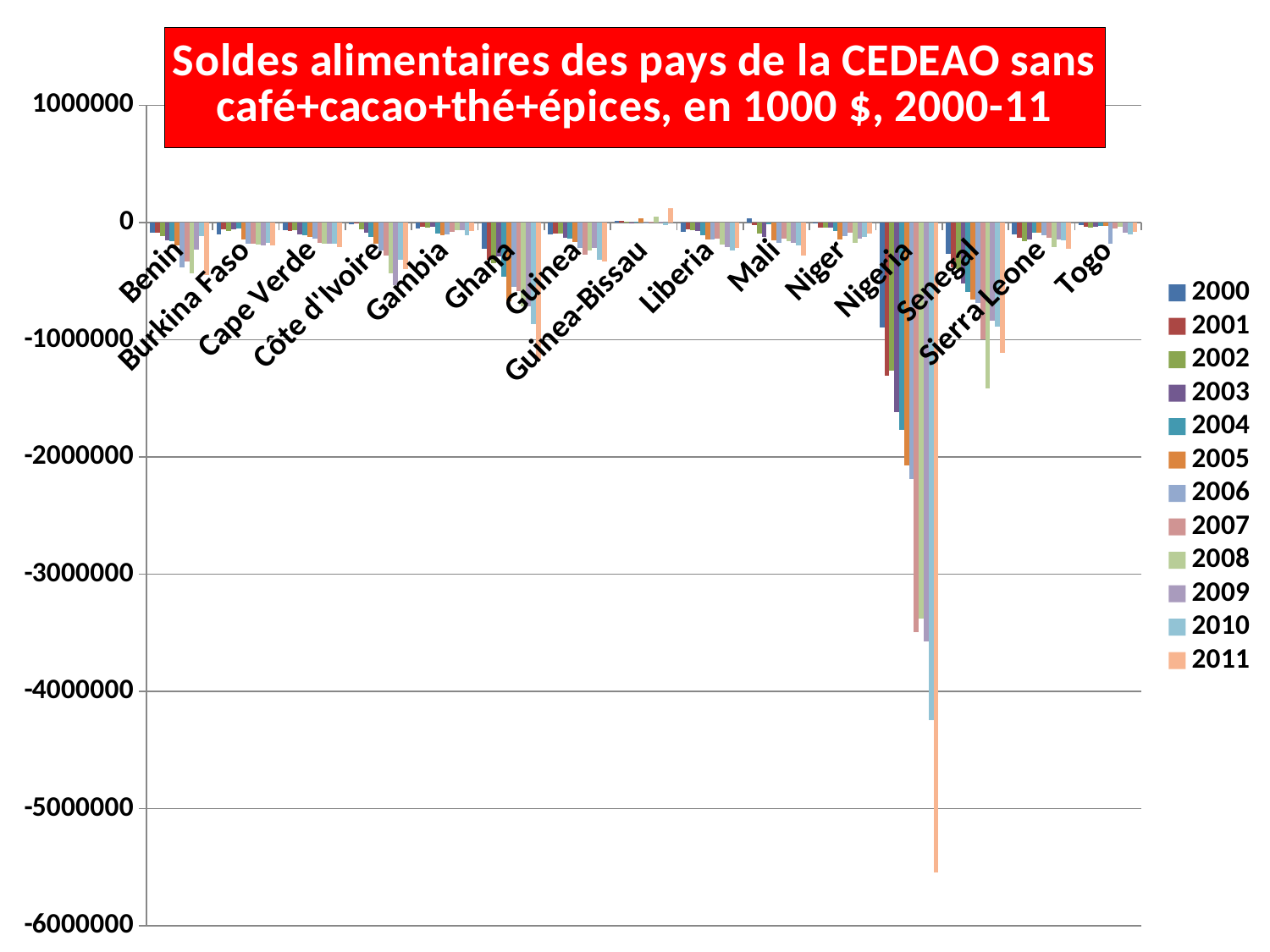

### Chart: Soldes alimentaires des pays de la CEDEAO sans café+cacao+thé+épices, en 1000 $, 2000-11

| Category | 2000 | 2001 | 2002 | 2003 | 2004 | 2005 | 2006 | 2007 | 2008 | 2009 | 2010 | 2011 |
|---|---|---|---|---|---|---|---|---|---|---|---|---|
| Benin | -84911.0 | -89088.0 | -116186.0 | -149753.0 | -162353.0 | -196279.0 | -386068.0 | -330295.0 | -432486.0 | -228705.0 | -115792.0 | -449352.0 |
| Burkina Faso | -102725.0 | -61659.0 | -72945.0 | -59788.0 | -50764.0 | -142449.0 | -180043.0 | -181125.0 | -191406.0 | -194160.0 | -173971.0 | -192521.0 |
| Cape Verde | -63415.0 | -73230.0 | -64383.0 | -98814.0 | -110698.0 | -121952.0 | -136576.0 | -173028.0 | -180508.0 | -180955.0 | -183687.0 | -213077.0 |
| Côte d'Ivoire | -16788.0 | -8014.0 | -57748.0 | -88932.0 | -124401.0 | -181792.0 | -238914.0 | -285438.0 | -434675.0 | -532623.0 | -314744.0 | -399595.0 |
| Gambia | -53287.0 | -36774.0 | -46449.0 | -35746.0 | -96453.0 | -109723.0 | -103820.0 | -79594.0 | -64523.0 | -62393.0 | -110070.0 | -72533.0 |
| Ghana | -223473.0 | -318174.0 | -347236.0 | -286980.0 | -459610.0 | -673988.0 | -549966.0 | -587352.0 | -715354.0 | -712260.0 | -863268.0 | -1175898.0 |
| Guinea | -99550.0 | -97757.0 | -96099.0 | -130081.0 | -137185.0 | -166772.0 | -219387.0 | -276157.0 | -240414.0 | -215127.0 | -319484.0 | -335061.0 |
| Guinea-Bissau | 11011.0 | 14936.0 | 6091.0 | 1793.0 | 6612.0 | 36011.0 | 798.0 | 3933.0 | 46966.0 | 6910.0 | -20685.0 | 119958.0 |
| Liberia | -80193.0 | -56975.0 | -62028.0 | -76038.0 | -108635.0 | -144883.0 | -143801.0 | -137419.0 | -189142.0 | -207764.0 | -235835.0 | -216919.0 |
| Mali | 35074.0 | -19144.0 | -92157.0 | -126342.0 | -17390.0 | -151797.0 | -171998.0 | -141073.0 | -162830.0 | -174744.0 | -196819.0 | -279517.0 |
| Niger | -1039.0 | -46597.0 | -44730.0 | -45881.0 | -73766.0 | -142863.0 | -114293.0 | -88730.0 | -170560.0 | -135103.0 | -119839.0 | -97929.0 |
| Nigeria | -894018.0 | -1305638.0 | -1261408.0 | -1614704.0 | -1766690.0 | -2069652.0 | -2187969.0 | -3493340.0 | -3381009.0 | -3575878.0 | -4247712.0 | -5542392.0 |
| Senegal | -269524.0 | -379547.0 | -400210.0 | -522678.0 | -591243.0 | -654358.0 | -689710.0 | -993043.0 | -1416068.0 | -838012.0 | -891088.0 | -1114730.0 |
| Sierra Leone | -102513.0 | -128006.0 | -162346.0 | -141445.0 | -90051.0 | -89608.0 | -110438.0 | -131486.0 | -213494.0 | -146699.0 | -148562.0 | -222269.0 |
| Togo | -23845.0 | -36490.0 | -41116.0 | -33789.0 | -32838.0 | -27783.0 | -182775.0 | -53538.0 | -37428.0 | -87657.0 | -104785.0 | -79086.0 |